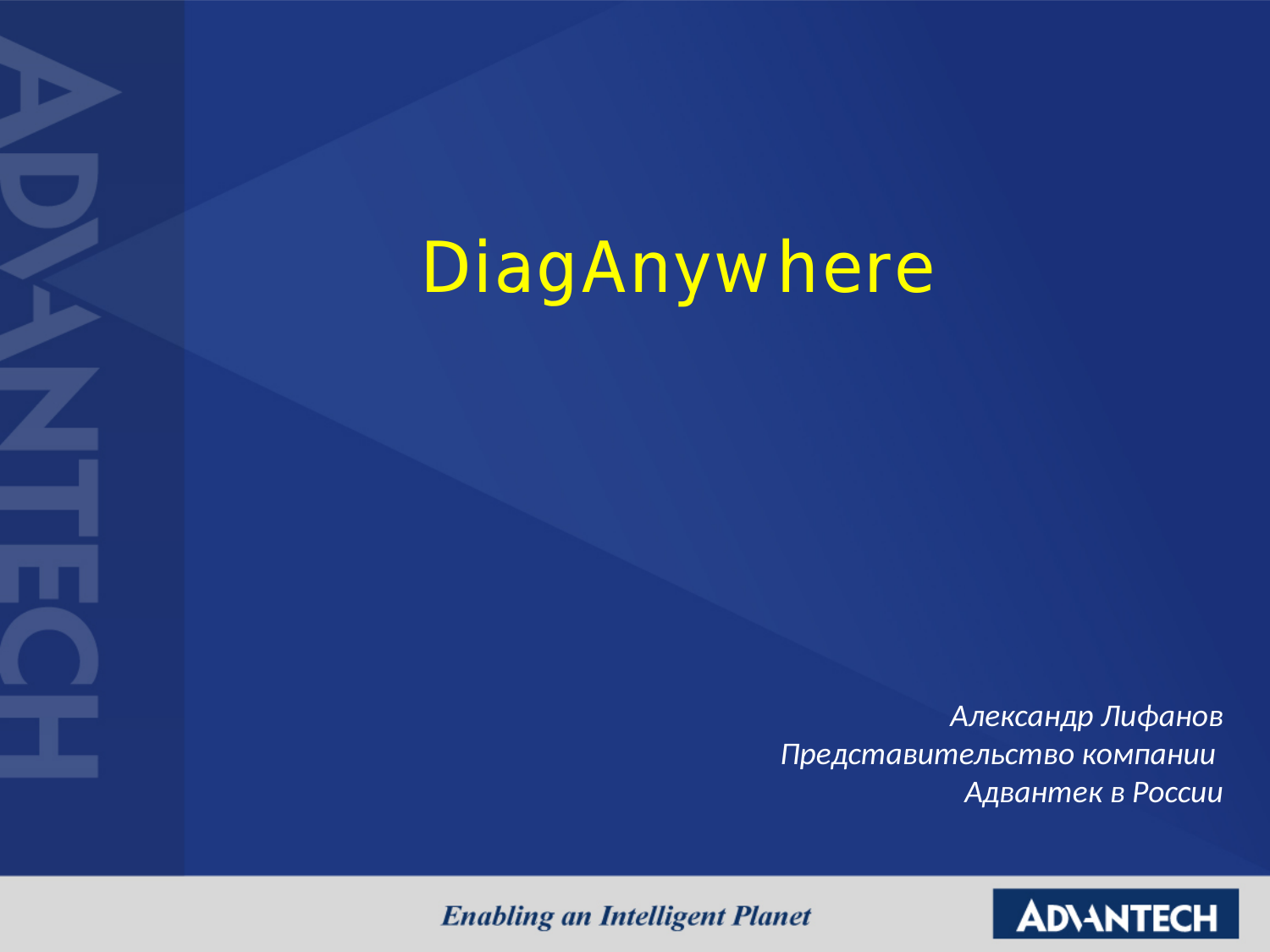

DiagAnywhere
Александр Лифанов
Представительство компании
Адвантек в России